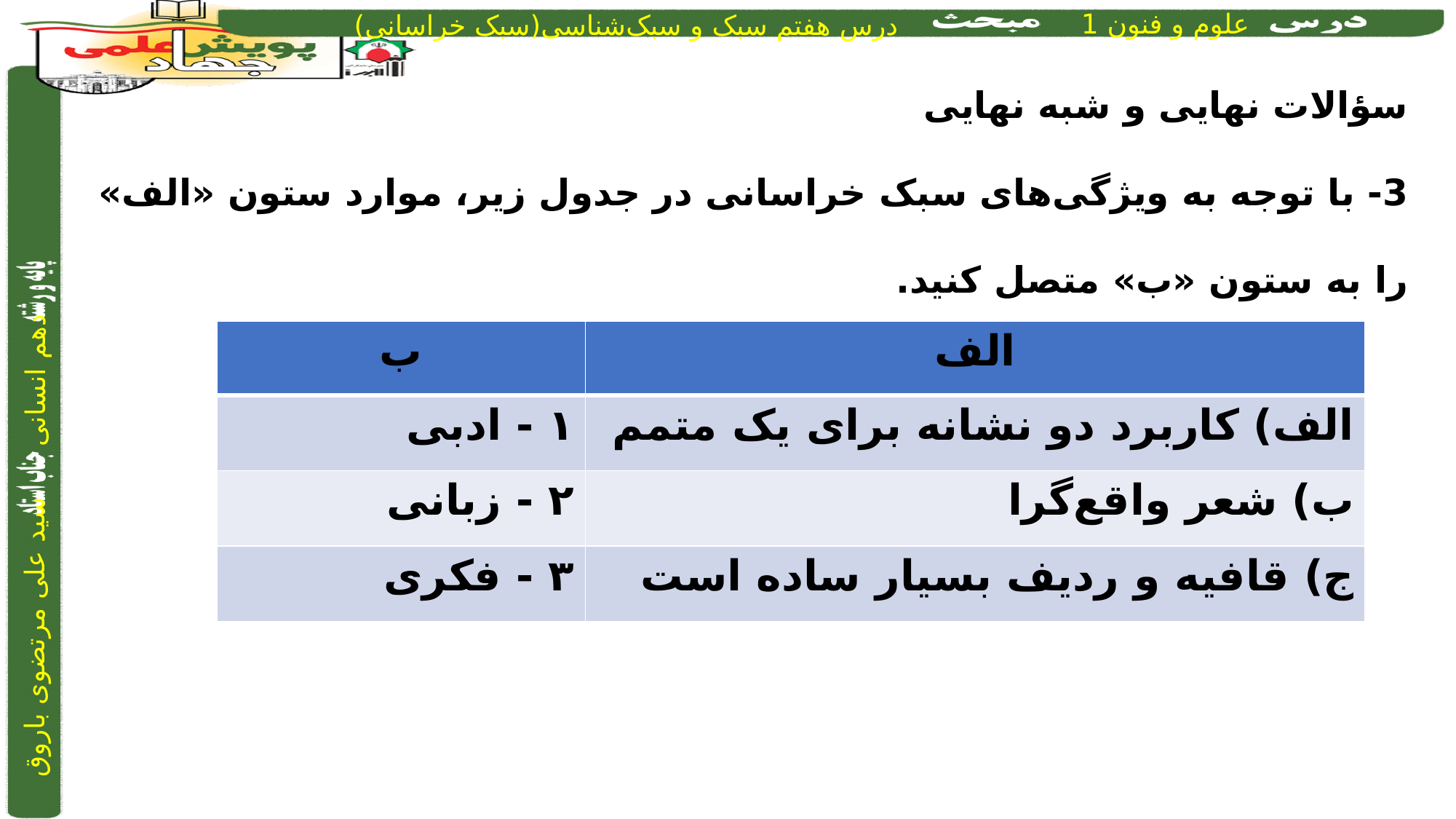

سؤالات نهایی و شبه نهایی
3- با توجه به ویژگی‌های سبک خراسانی در جدول زیر، موارد ستون «الف» را به ستون «ب» متصل کنید.

| ب | الف |
| --- | --- |
| ۱ - ادبی | الف) کاربرد دو نشانه برای یک متمم |
| ۲ - زبانی | ب) شعر واقع‌گرا |
| ۳ - فکری | ج) قافیه و ردیف بسیار ساده است |